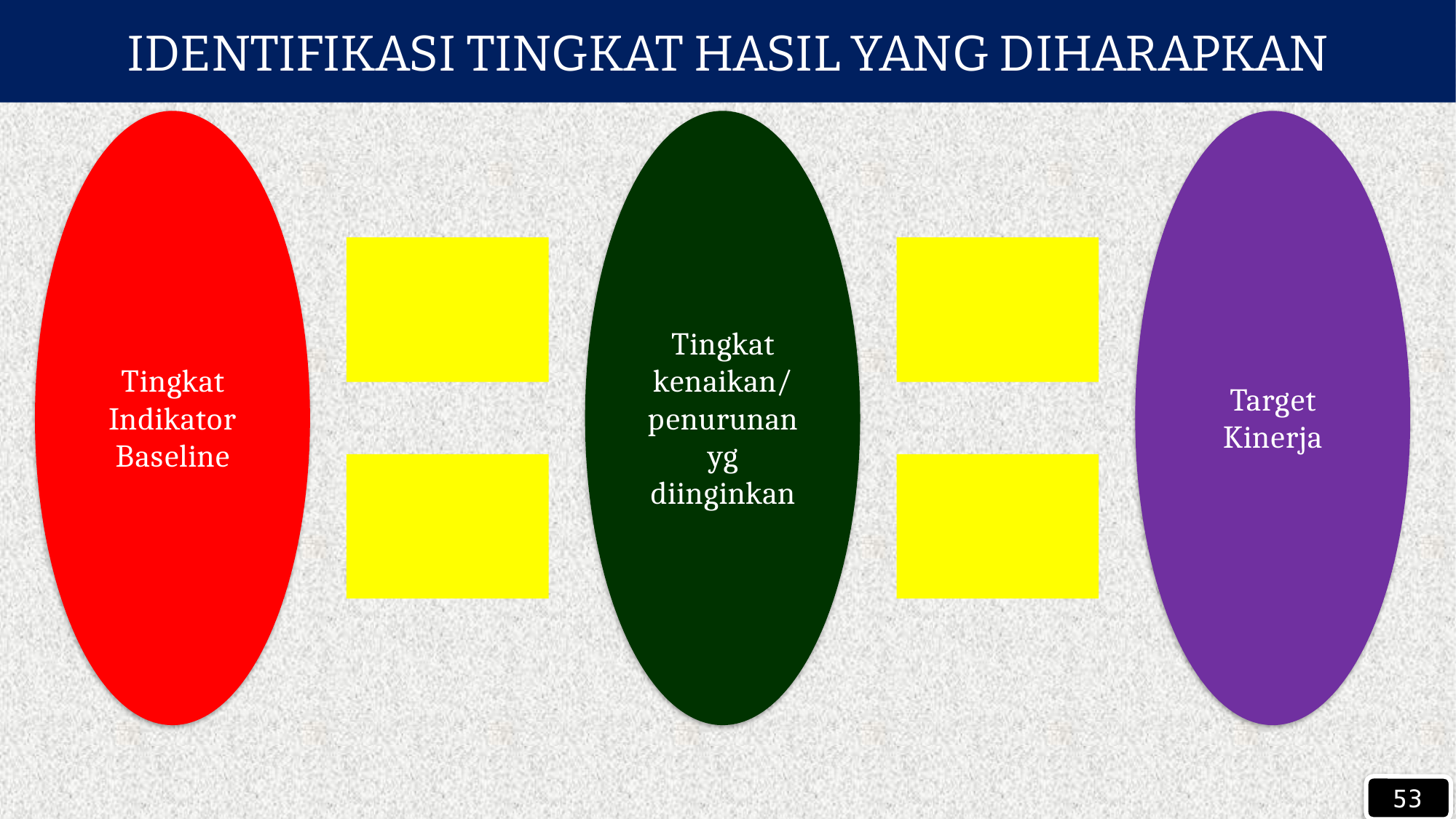

# IDENTIFIKASI TINGKAT HASIL YANG DIHARAPKAN
Tingkat Indikator Baseline
Tingkat kenaikan/
penurunan yg diinginkan
Target Kinerja
53